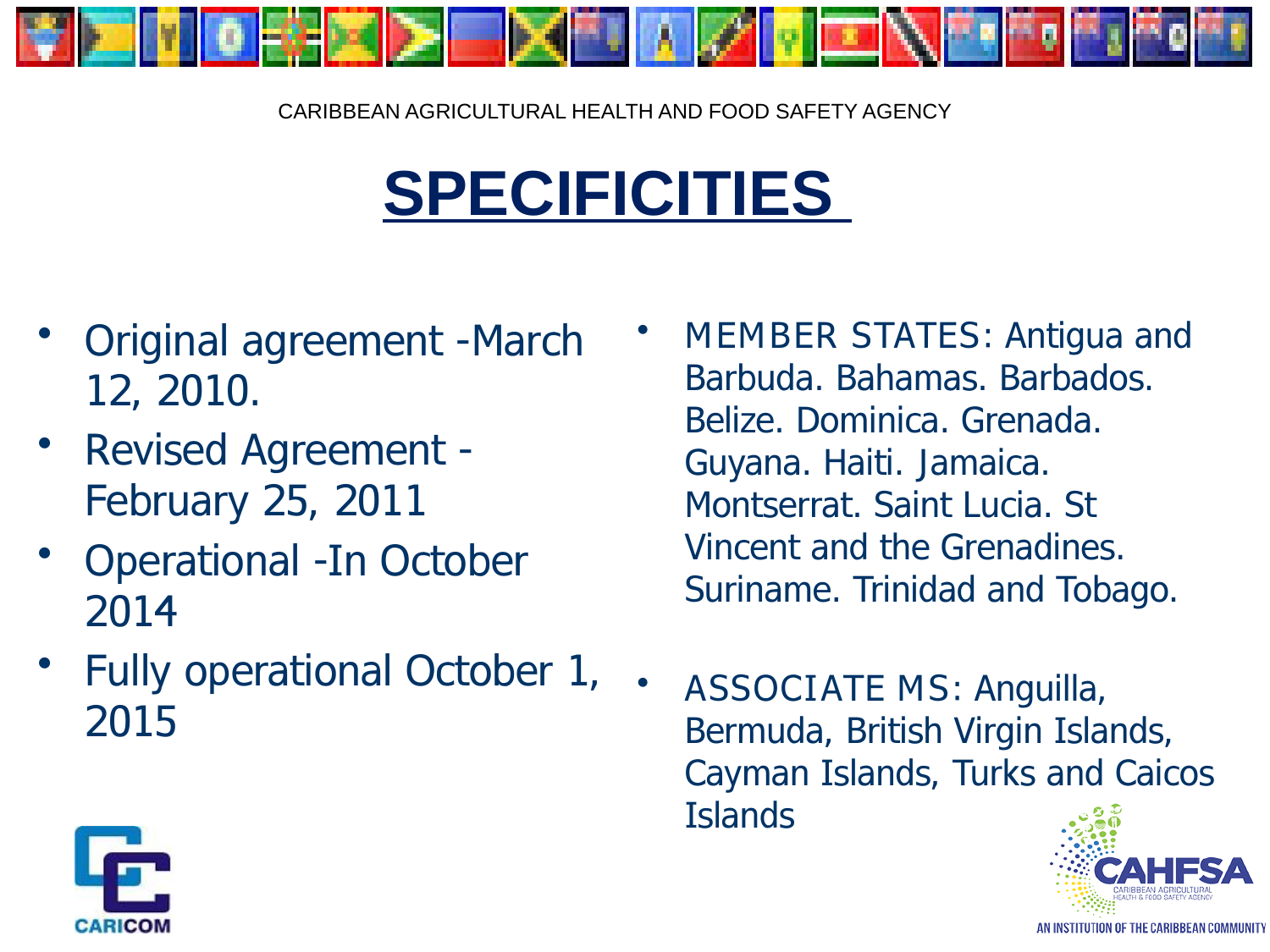

# SPECIFICITIES
Original agreement -March 12, 2010.
Revised Agreement - February 25, 2011
Operational -In October 2014
Fully operational October 1, 2015
MEMBER STATES: Antigua and Barbuda. Bahamas. Barbados. Belize. Dominica. Grenada. Guyana. Haiti. Jamaica. Montserrat. Saint Lucia. St Vincent and the Grenadines. Suriname. Trinidad and Tobago.

ASSOCIATE MS: Anguilla, Bermuda, British Virgin Islands, Cayman Islands, Turks and Caicos Islands